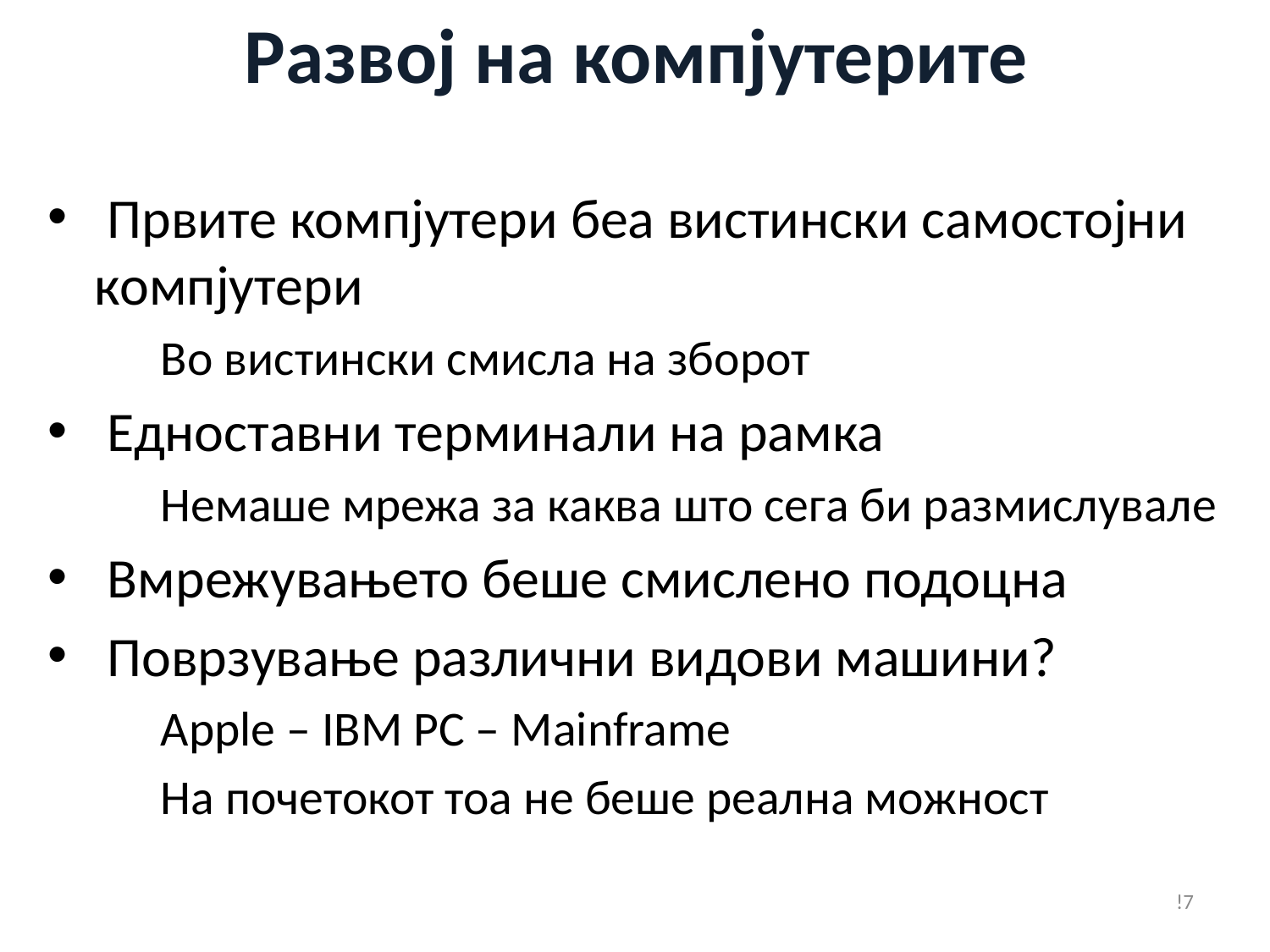

# Развој на компјутерите
 Првите компјутери беа вистински самостојни компјутери
 Во вистински смисла на зборот
 Едноставни терминали на рамка
 Немаше мрежа за каква што сега би размислувале
 Вмрежувањето беше смислено подоцна
 Поврзување различни видови машини?
 Apple – IBM PC – Mainframe
 На почетокот тоа не беше реална можност
!7